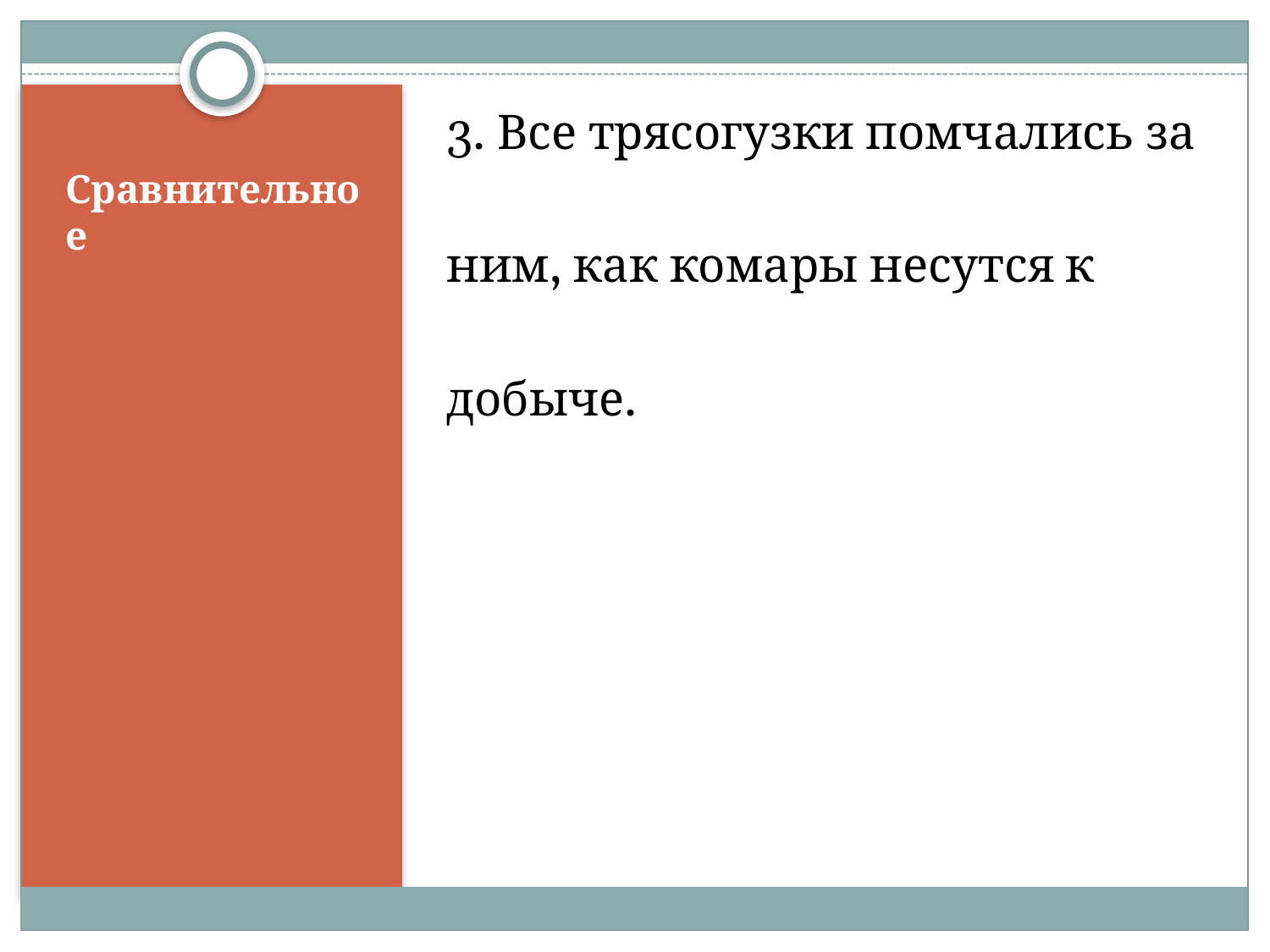

3. Все трясогузки помчались за

ним, как комары несутся к

добыче.
# Сравнительное